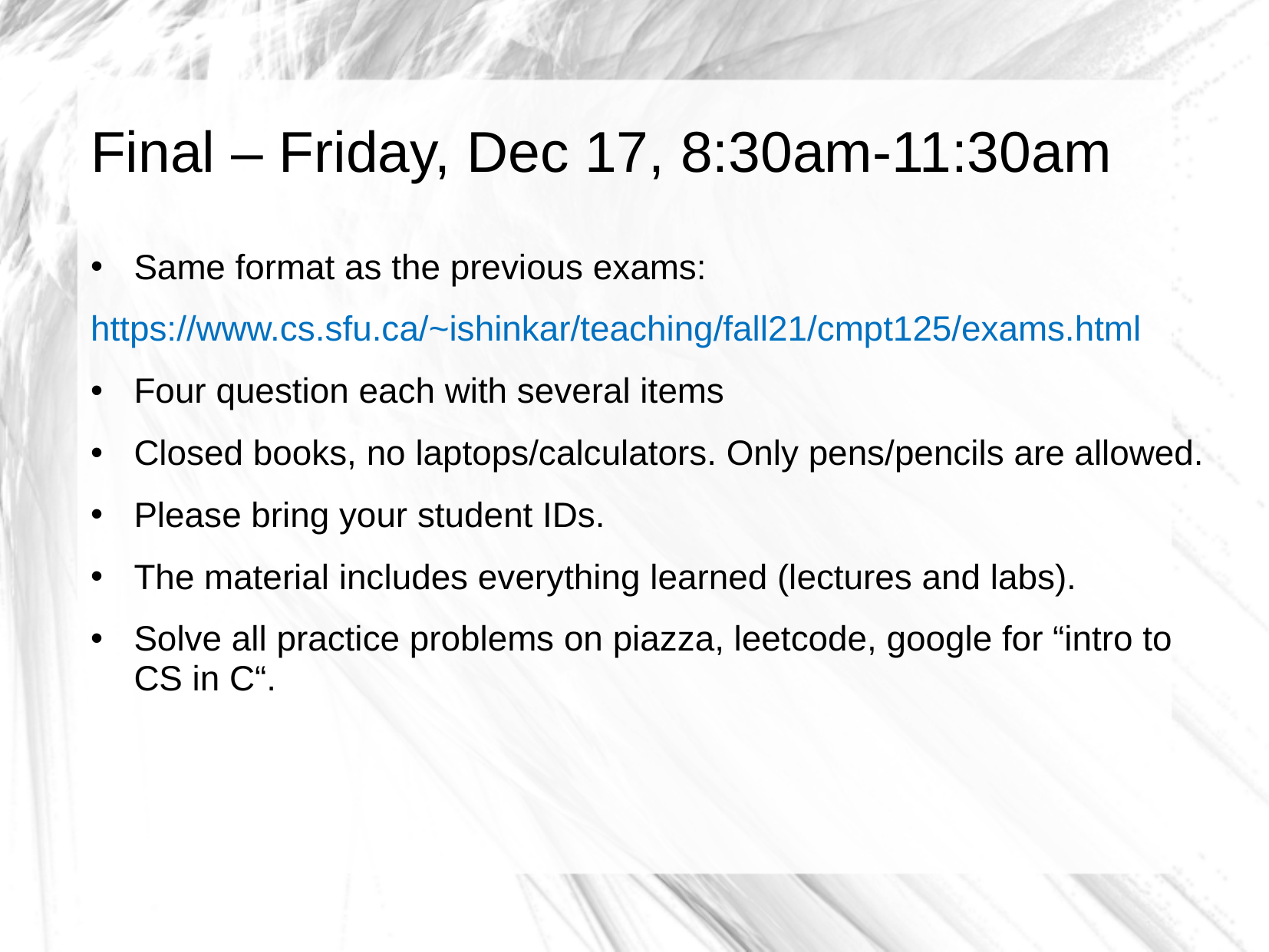

# Final – Friday, Dec 17, 8:30am-11:30am
Same format as the previous exams:
https://www.cs.sfu.ca/~ishinkar/teaching/fall21/cmpt125/exams.html
Four question each with several items
Closed books, no laptops/calculators. Only pens/pencils are allowed.
Please bring your student IDs.
The material includes everything learned (lectures and labs).
Solve all practice problems on piazza, leetcode, google for “intro to CS in C“.